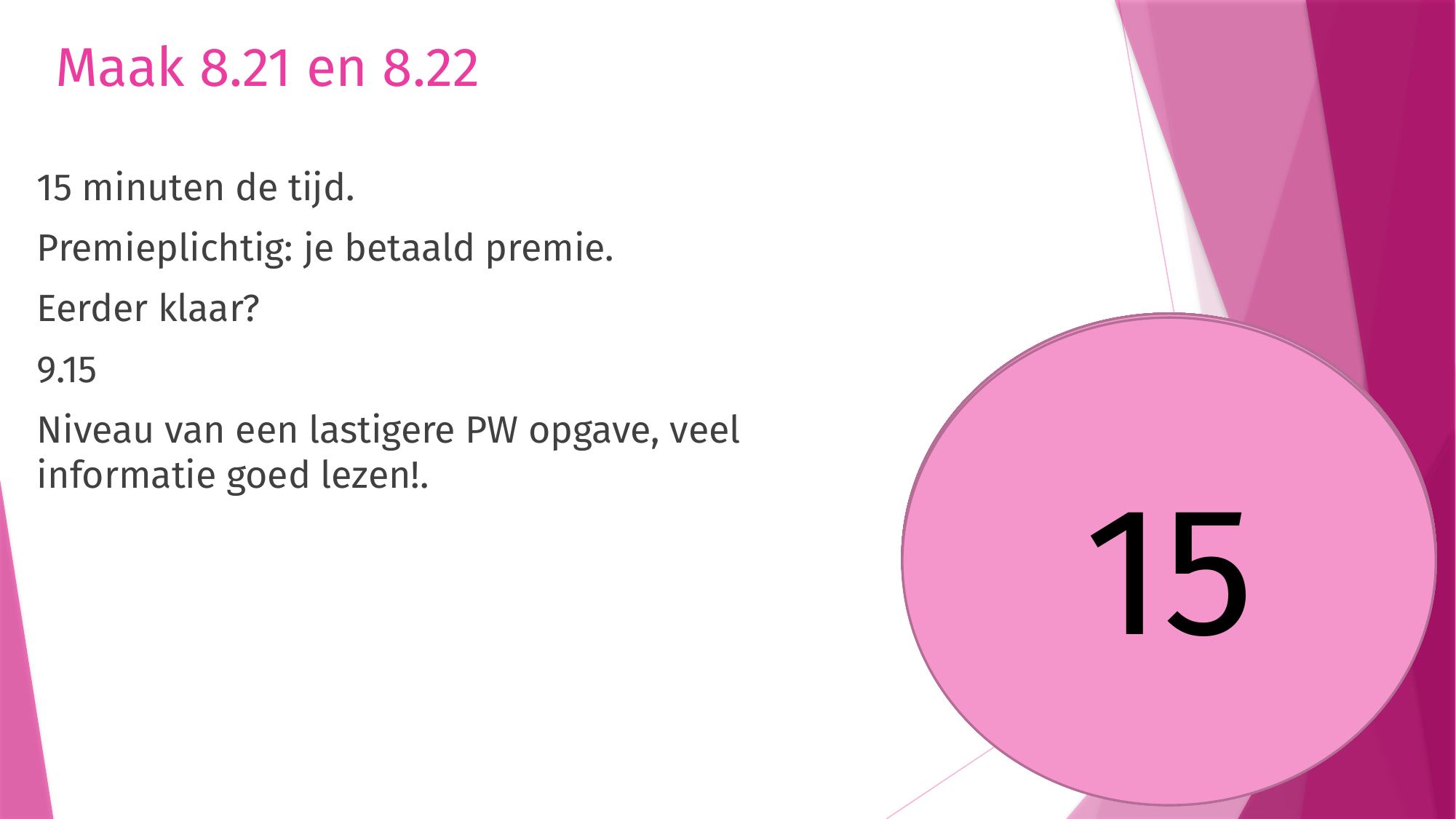

# Maak 8.21 en 8.22
15 minuten de tijd.
Premieplichtig: je betaald premie.
Eerder klaar?
9.15
Niveau van een lastigere PW opgave, veel informatie goed lezen!.

13
9
10
8
5
6
7
4
3
1
2
12
15
14
11